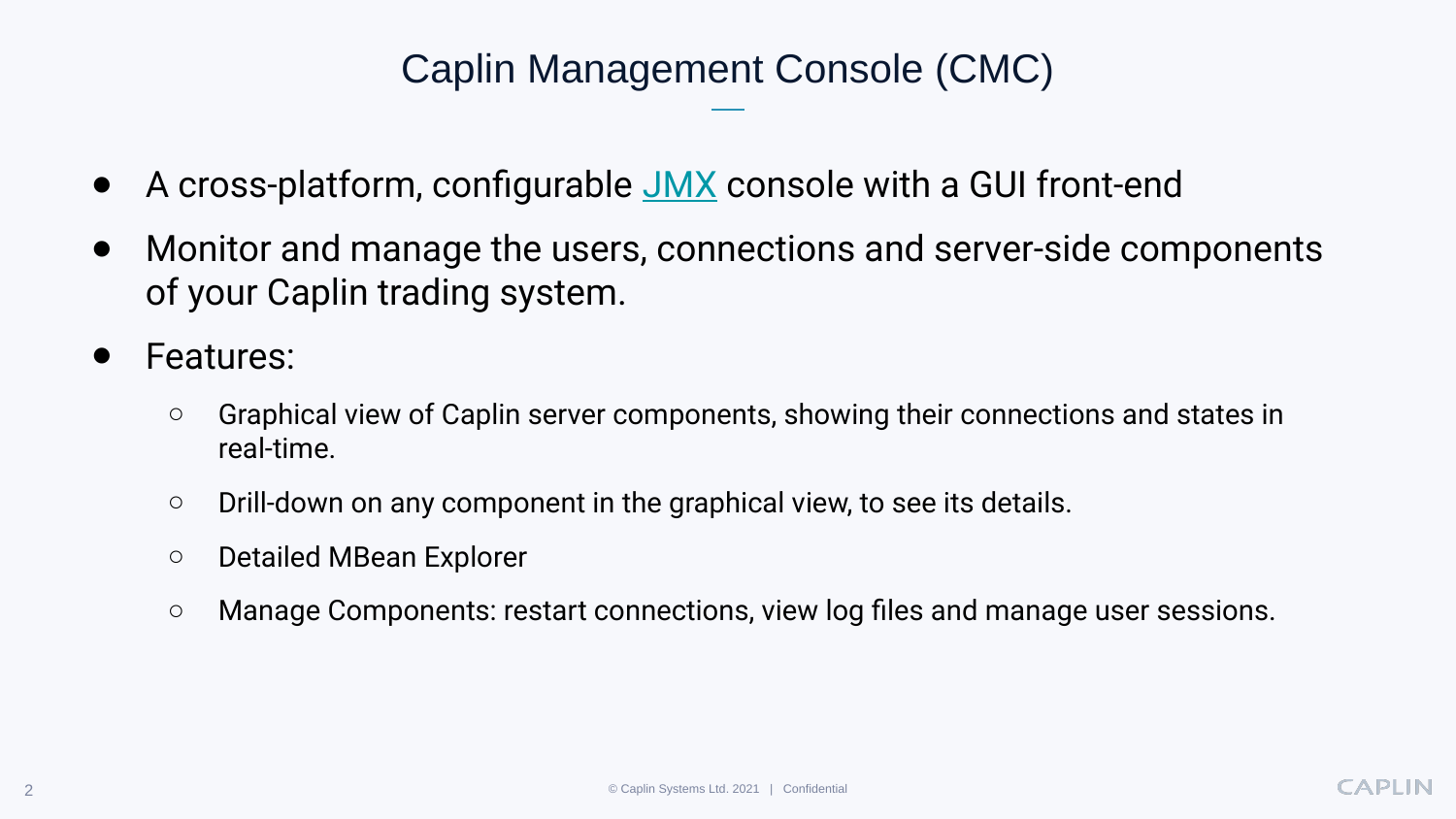

# Caplin Management Console (CMC)
A cross-platform, configurable JMX console with a GUI front-end
Monitor and manage the users, connections and server-side components of your Caplin trading system.
Features:
Graphical view of Caplin server components, showing their connections and states in real-time.
Drill-down on any component in the graphical view, to see its details.
Detailed MBean Explorer
Manage Components: restart connections, view log files and manage user sessions.